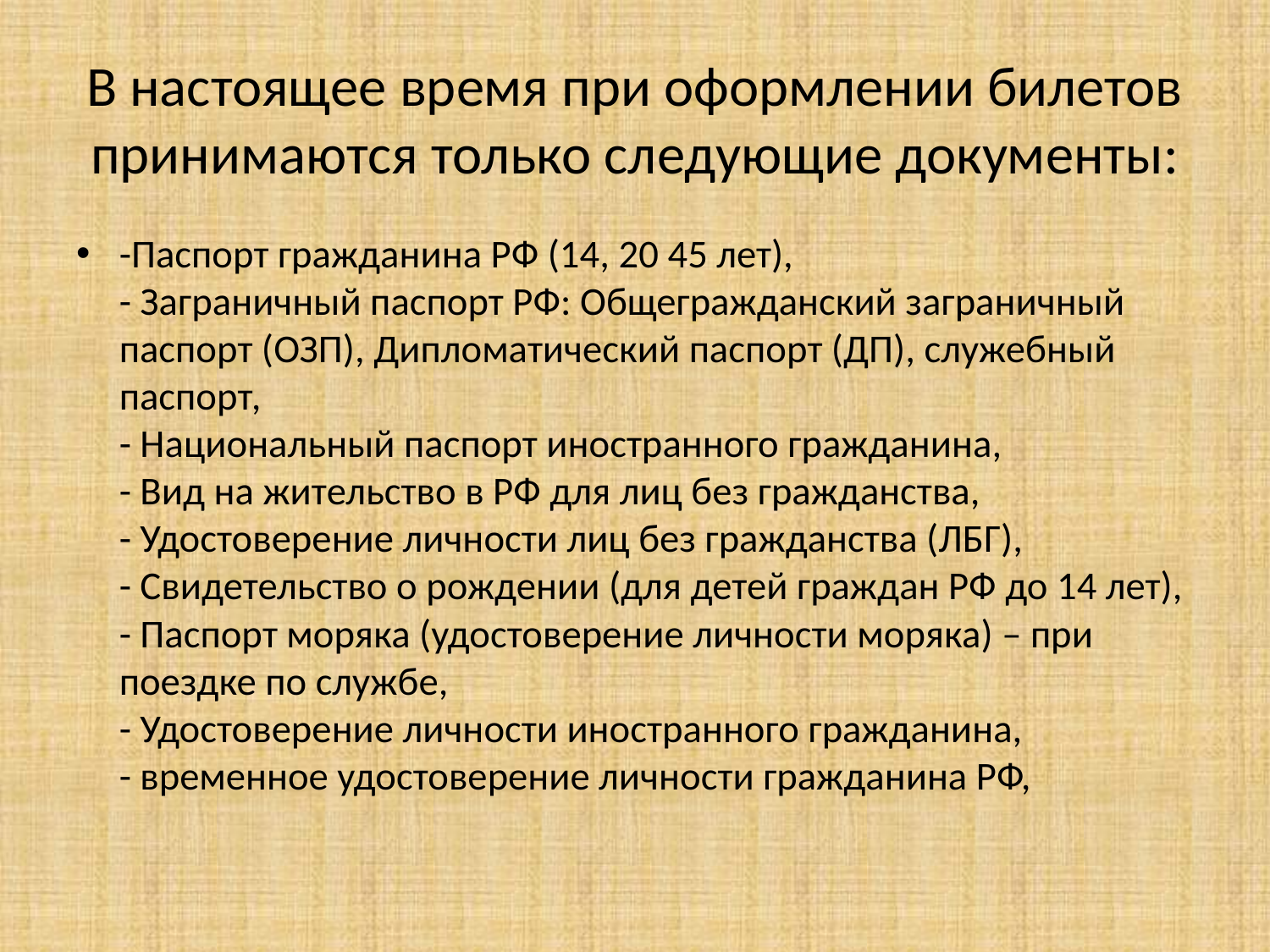

# В настоящее время при оформлении билетов принимаются только следующие документы:
-Паспорт гражданина РФ (14, 20 45 лет),
- Заграничный паспорт РФ: Общегражданский заграничный паспорт (ОЗП), Дипломатический паспорт (ДП), служебный паспорт,
- Национальный паспорт иностранного гражданина,
- Вид на жительство в РФ для лиц без гражданства,
- Удостоверение личности лиц без гражданства (ЛБГ),
- Свидетельство о рождении (для детей граждан РФ до 14 лет),
- Паспорт моряка (удостоверение личности моряка) – при поездке по службе,
- Удостоверение личности иностранного гражданина,
- временное удостоверение личности гражданина РФ,